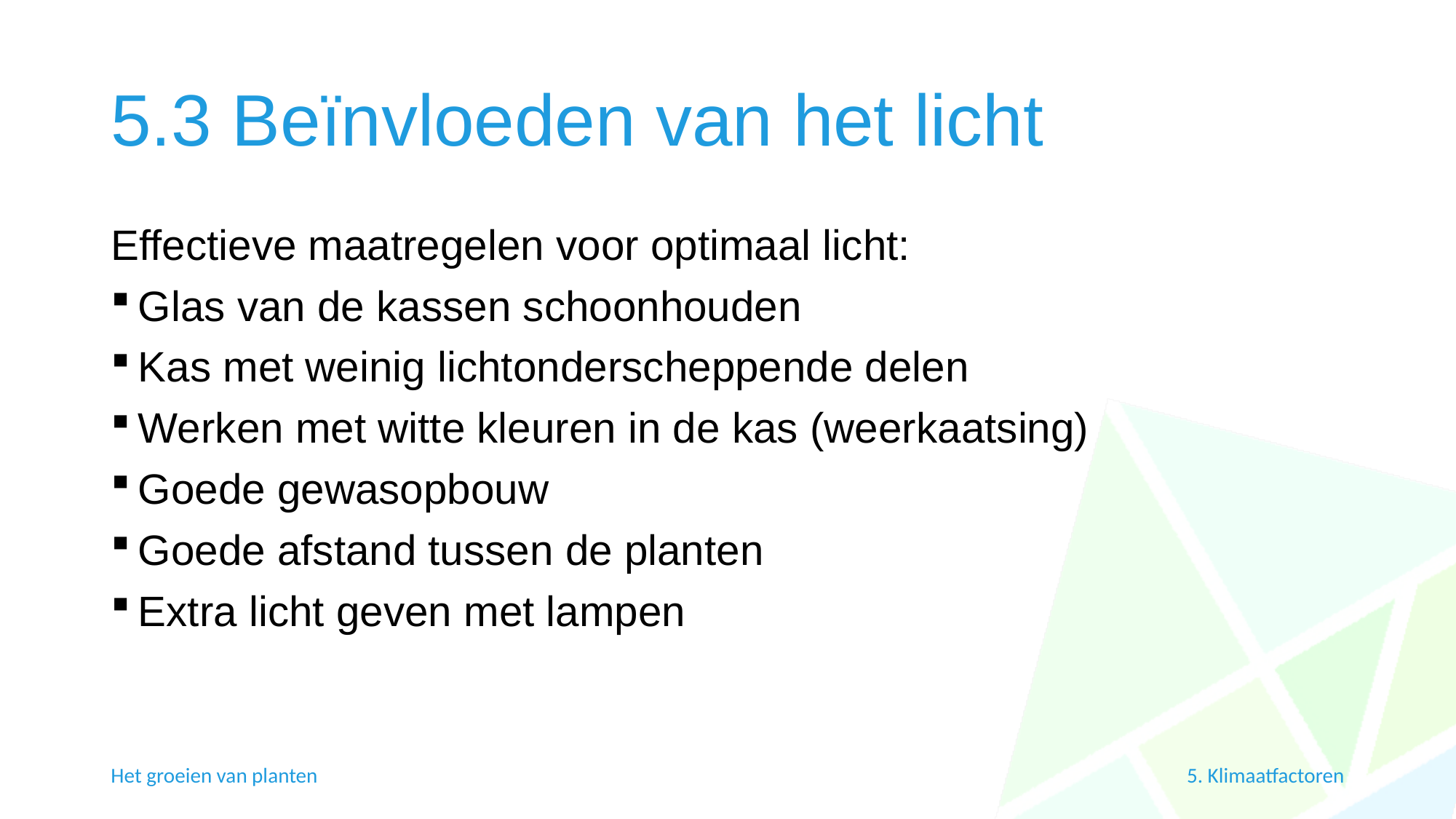

# 5.3 Beïnvloeden van het licht
Effectieve maatregelen voor optimaal licht:
Glas van de kassen schoonhouden
Kas met weinig lichtonderscheppende delen
Werken met witte kleuren in de kas (weerkaatsing)
Goede gewasopbouw
Goede afstand tussen de planten
Extra licht geven met lampen
Het groeien van planten
5. Klimaatfactoren